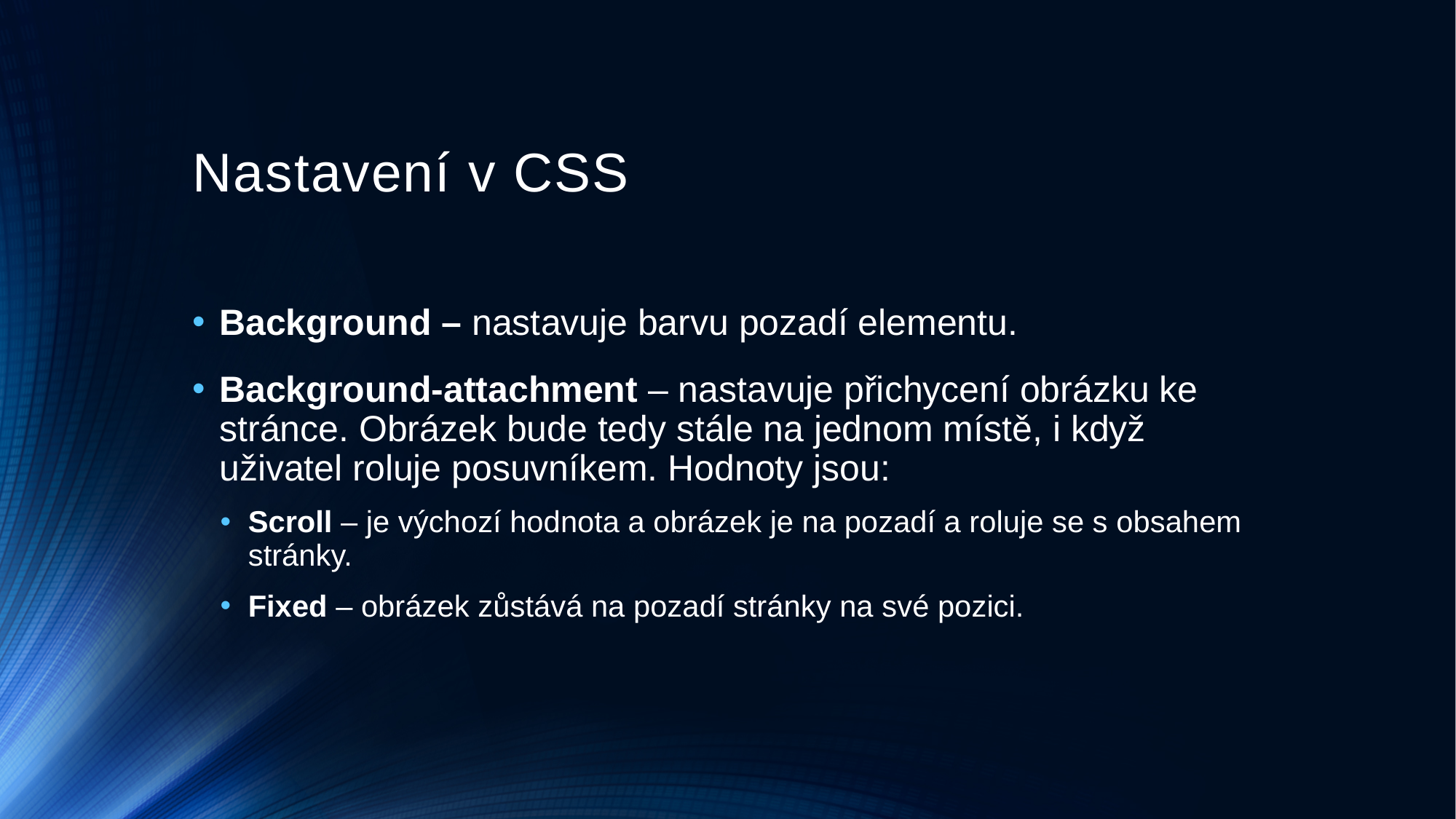

# Nastavení v CSS

Background – nastavuje barvu pozadí elementu.
Background-attachment – nastavuje přichycení obrázku ke stránce. Obrázek bude tedy stále na jednom místě, i když uživatel roluje posuvníkem. Hodnoty jsou:
Scroll – je výchozí hodnota a obrázek je na pozadí a roluje se s obsahem stránky.
Fixed – obrázek zůstává na pozadí stránky na své pozici.